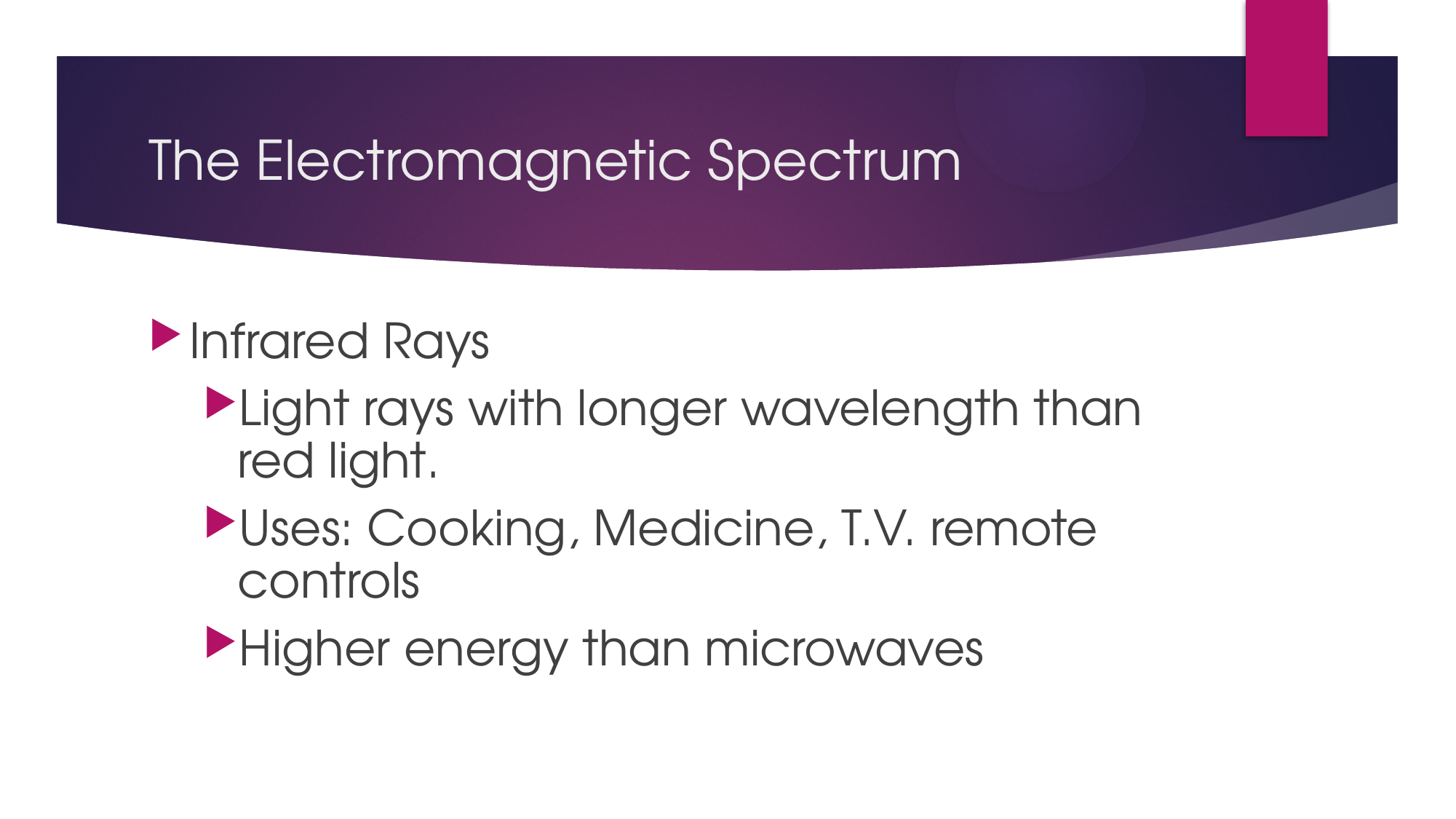

# The Electromagnetic Spectrum
Infrared Rays
Light rays with longer wavelength than red light.
Uses: Cooking, Medicine, T.V. remote controls
Higher energy than microwaves